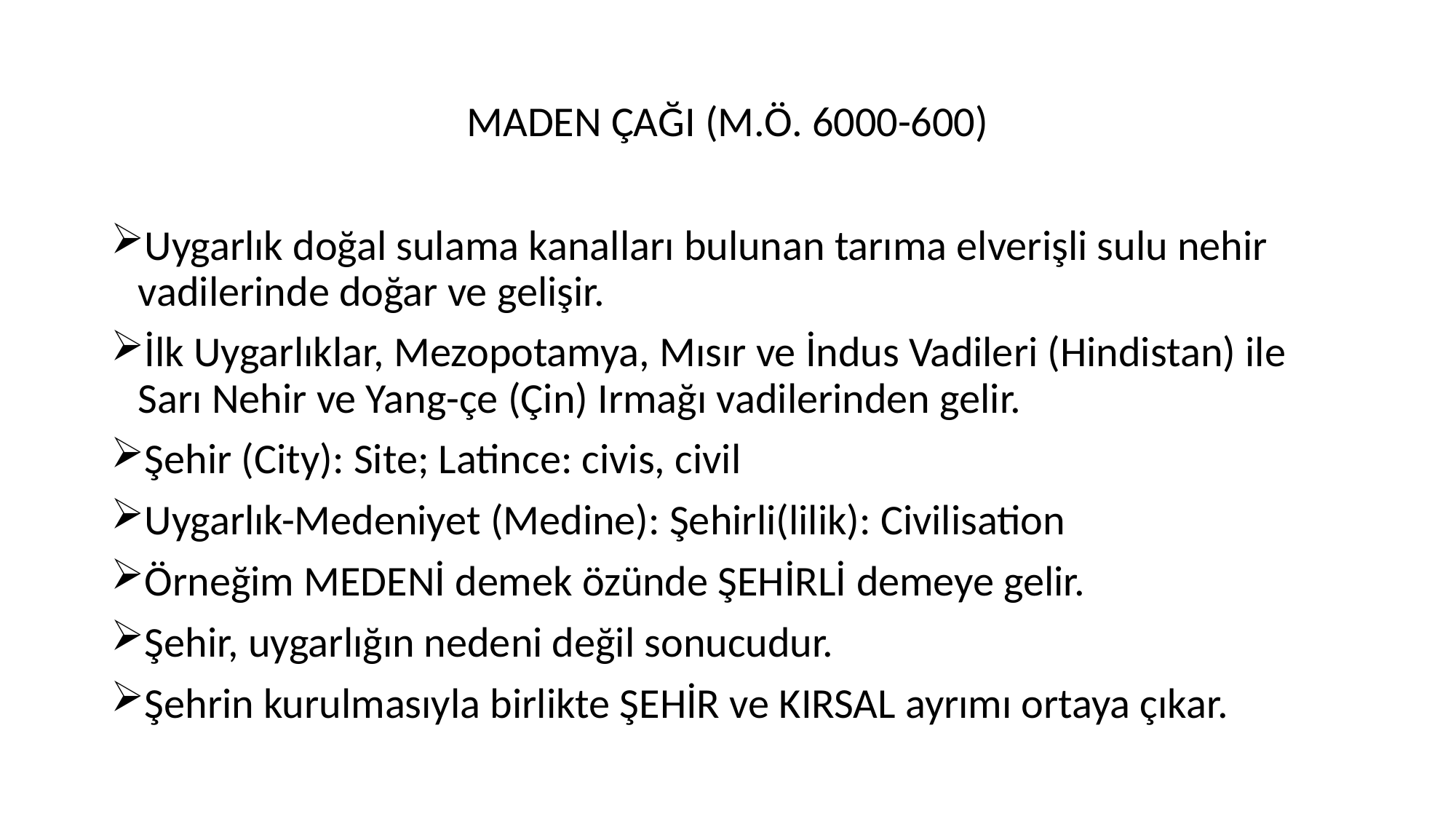

# MADEN ÇAĞI (M.Ö. 6000-600)
Uygarlık doğal sulama kanalları bulunan tarıma elverişli sulu nehir vadilerinde doğar ve gelişir.
İlk Uygarlıklar, Mezopotamya, Mısır ve İndus Vadileri (Hindistan) ile Sarı Nehir ve Yang-çe (Çin) Irmağı vadilerinden gelir.
Şehir (City): Site; Latince: civis, civil
Uygarlık-Medeniyet (Medine): Şehirli(lilik): Civilisation
Örneğim MEDENİ demek özünde ŞEHİRLİ demeye gelir.
Şehir, uygarlığın nedeni değil sonucudur.
Şehrin kurulmasıyla birlikte ŞEHİR ve KIRSAL ayrımı ortaya çıkar.